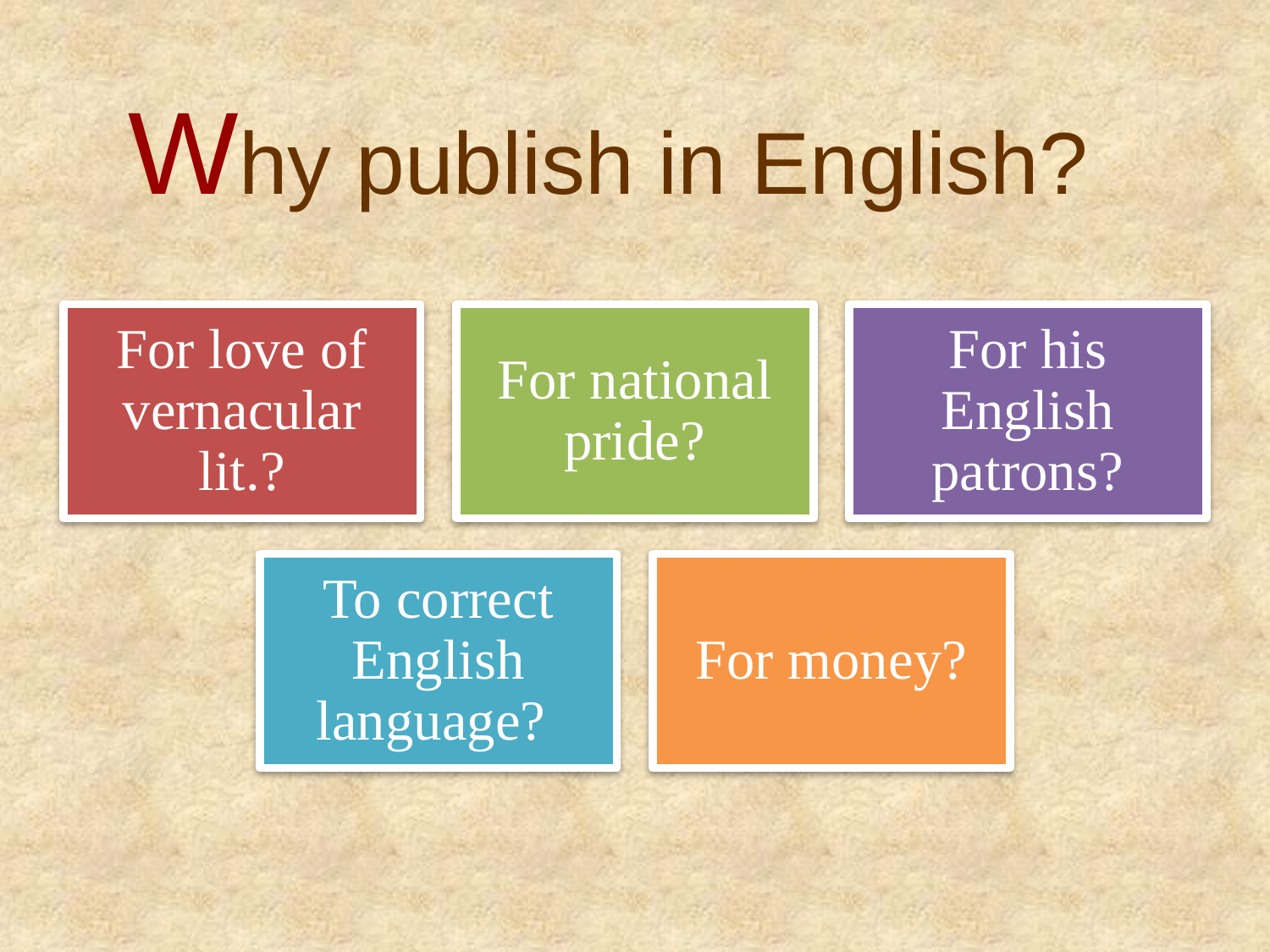

# Why publish in English?
For love of vernacular lit.?
For national pride?
For his English patrons?
To correct English language?
For money?